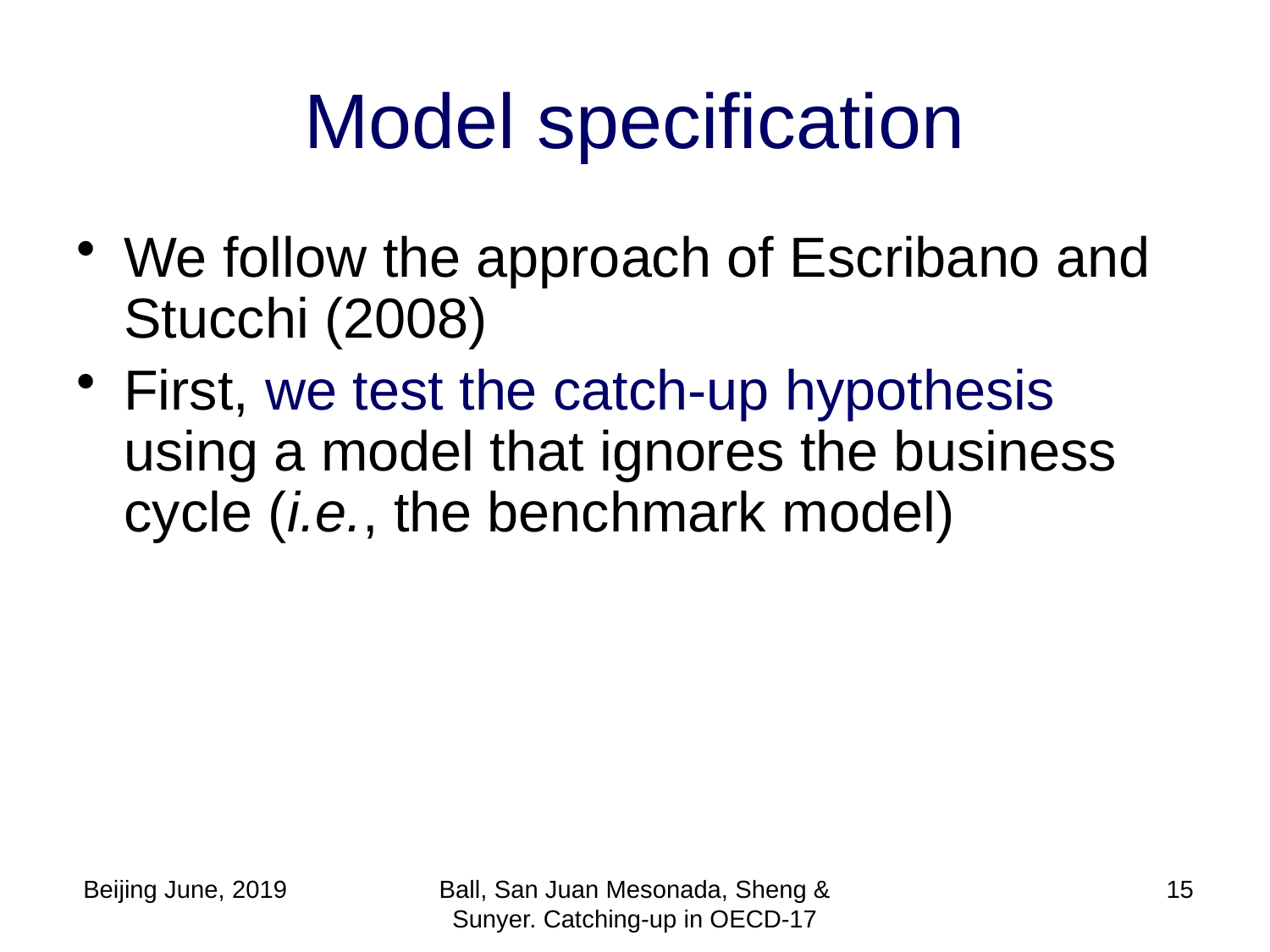

# Model specification
We follow the approach of Escribano and Stucchi (2008)
First, we test the catch-up hypothesis using a model that ignores the business cycle (i.e., the benchmark model)

 Beijing June, 2019
Ball, San Juan Mesonada, Sheng & Sunyer. Catching-up in OECD-17
15